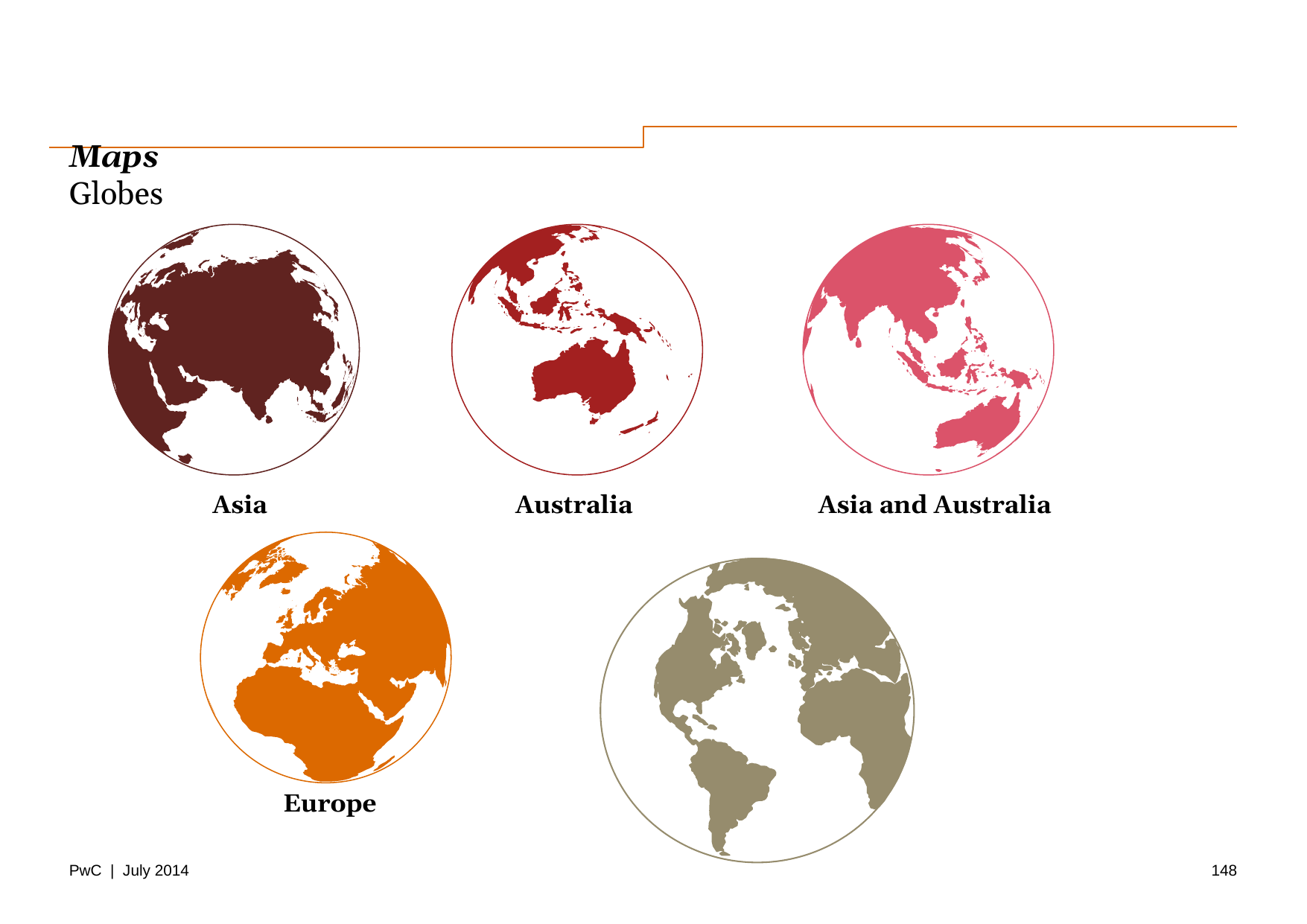

# Maps Globes

Asia
Australia
Asia and Australia

Europe
148